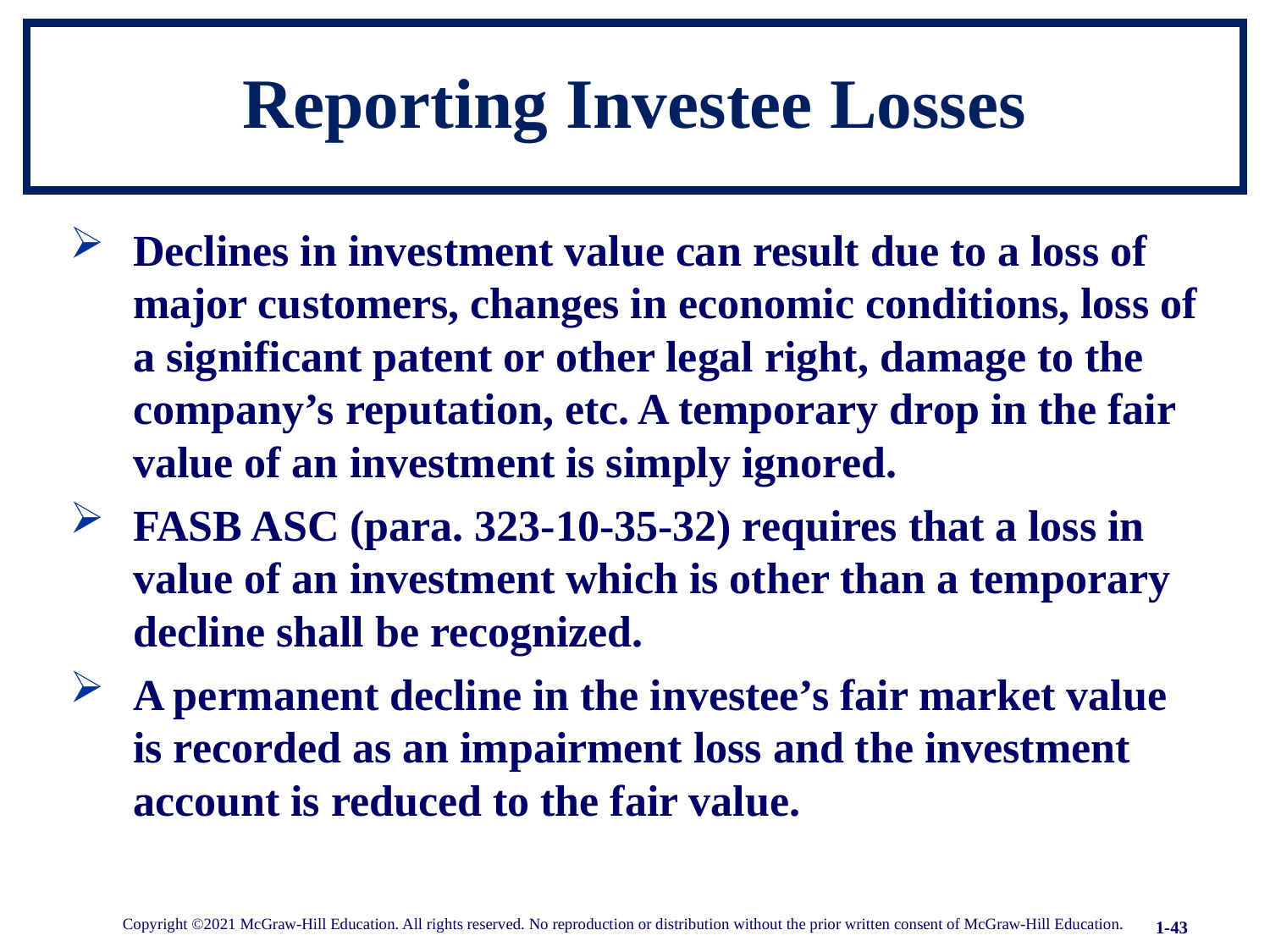

# Reporting Investee Losses
Declines in investment value can result due to a loss of major customers, changes in economic conditions, loss of a significant patent or other legal right, damage to the company’s reputation, etc. A temporary drop in the fair value of an investment is simply ignored.
FASB ASC (para. 323-10-35-32) requires that a loss in value of an investment which is other than a temporary decline shall be recognized.
A permanent decline in the investee’s fair market value is recorded as an impairment loss and the investment account is reduced to the fair value.
Copyright ©2021 McGraw-Hill Education. All rights reserved. No reproduction or distribution without the prior written consent of McGraw-Hill Education.
1-43